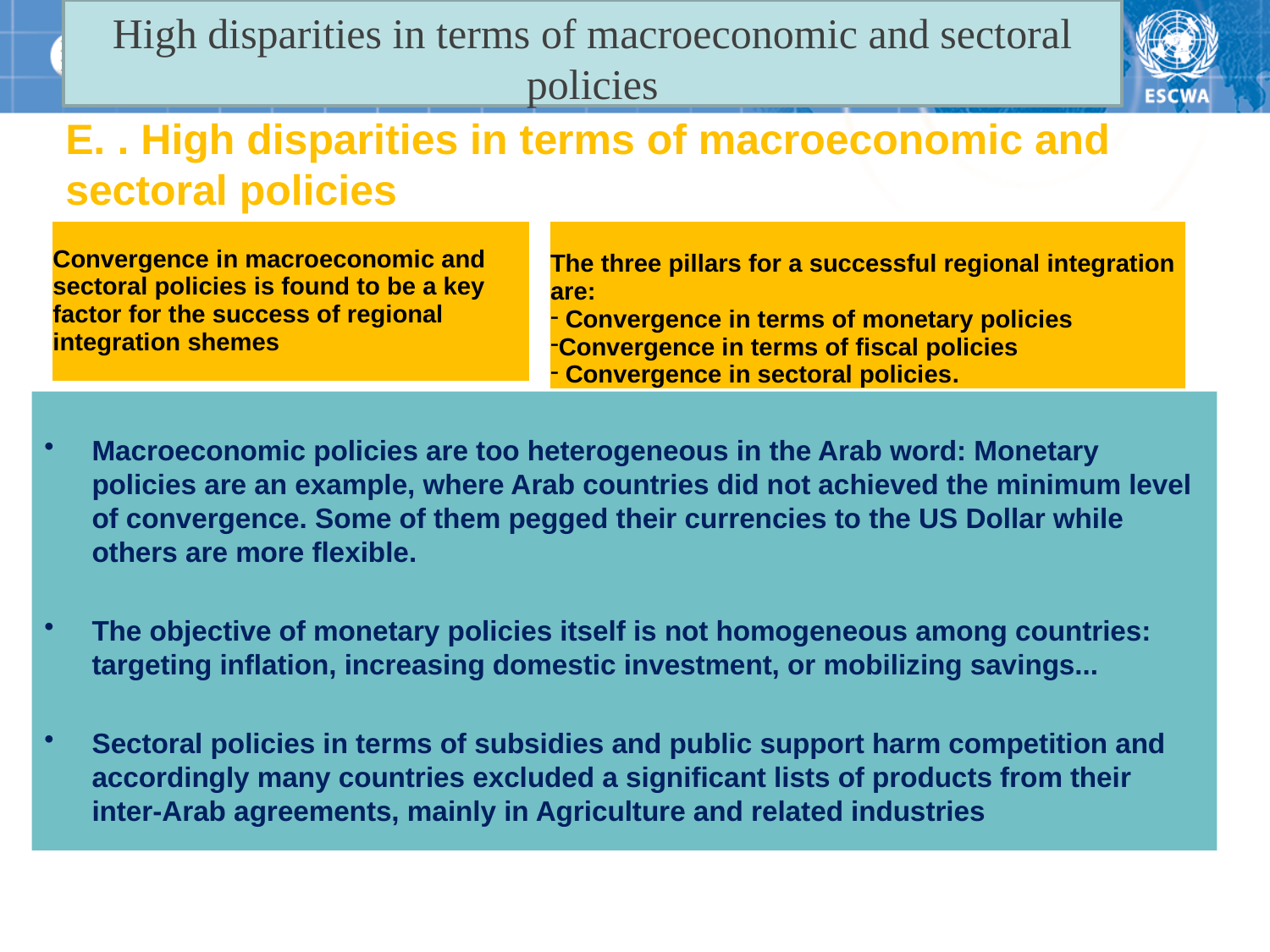

# High disparities in terms of macroeconomic and sectoral policies
E. . High disparities in terms of macroeconomic and sectoral policies
| Convergence in macroeconomic and sectoral policies is found to be a key factor for the success of regional integration shemes |
| --- |
| The three pillars for a successful regional integration are: Convergence in terms of monetary policies Convergence in terms of fiscal policies Convergence in sectoral policies. |
| --- |

Macroeconomic policies are too heterogeneous in the Arab word: Monetary policies are an example, where Arab countries did not achieved the minimum level of convergence. Some of them pegged their currencies to the US Dollar while others are more flexible.

The objective of monetary policies itself is not homogeneous among countries: targeting inflation, increasing domestic investment, or mobilizing savings...

Sectoral policies in terms of subsidies and public support harm competition and accordingly many countries excluded a significant lists of products from their inter-Arab agreements, mainly in Agriculture and related industries